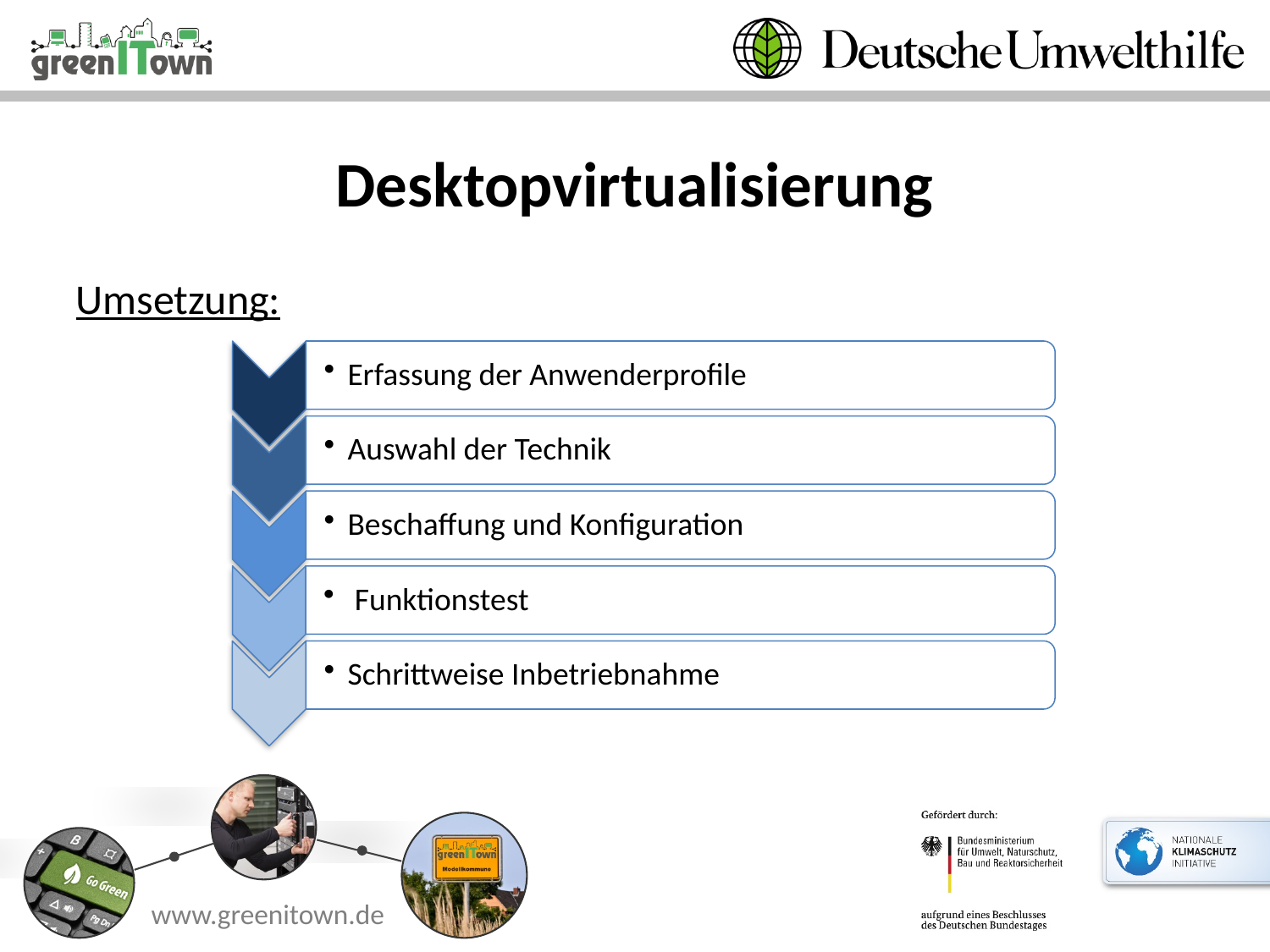

# Desktopvirtualisierung

Umsetzung:

Erfassung der Anwenderprofile

Auswahl der Technik

Beschaffung und Konfiguration

 Funktionstest

Schrittweise Inbetriebnahme